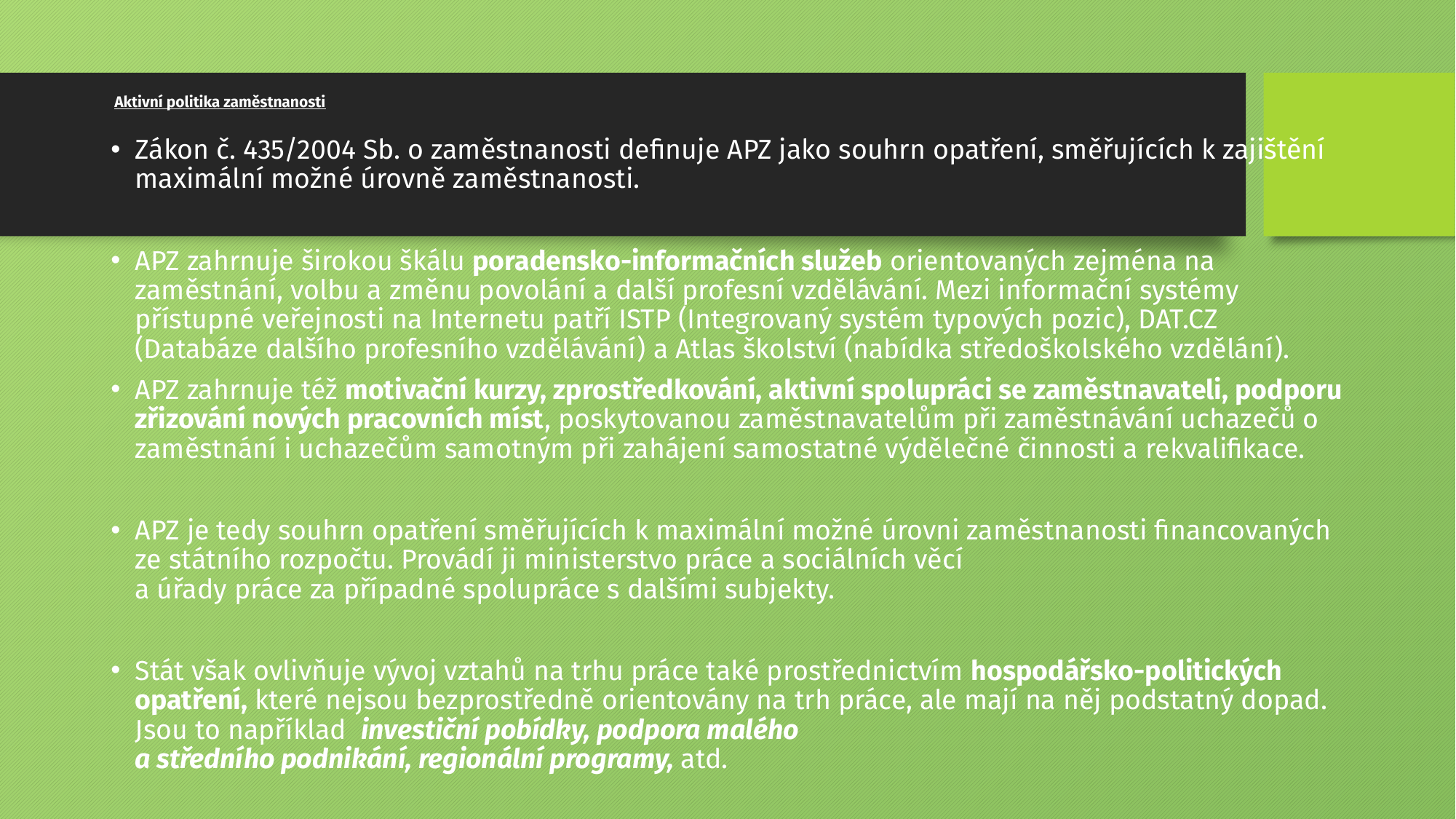

# Aktivní politika zaměstnanosti
Zákon č. 435/2004 Sb. o zaměstnanosti definuje APZ jako souhrn opatření, směřujících k zajištění maximální možné úrovně zaměstnanosti.

APZ zahrnuje širokou škálu poradensko-informačních služeb orientovaných zejména na zaměstnání, volbu a změnu povolání a další profesní vzdělávání. Mezi informační systémy přístupné veřejnosti na Internetu patří ISTP (Integrovaný systém typových pozic), DAT.CZ (Databáze dalšího profesního vzdělávání) a Atlas školství (nabídka středoškolského vzdělání).
APZ zahrnuje též motivační kurzy, zprostředkování, aktivní spolupráci se zaměstnavateli, podporu zřizování nových pracovních míst, poskytovanou zaměstnavatelům při zaměstnávání uchazečů o zaměstnání i uchazečům samotným při zahájení samostatné výdělečné činnosti a rekvalifikace.

APZ je tedy souhrn opatření směřujících k maximální možné úrovni zaměstnanosti financovaných ze státního rozpočtu. Provádí ji ministerstvo práce a sociálních věcí
a úřady práce za případné spolupráce s dalšími subjekty.

Stát však ovlivňuje vývoj vztahů na trhu práce také prostřednictvím hospodářsko-politických opatření, které nejsou bezprostředně orientovány na trh práce, ale mají na něj podstatný dopad. Jsou to například  investiční pobídky, podpora malého
a středního podnikání, regionální programy, atd.